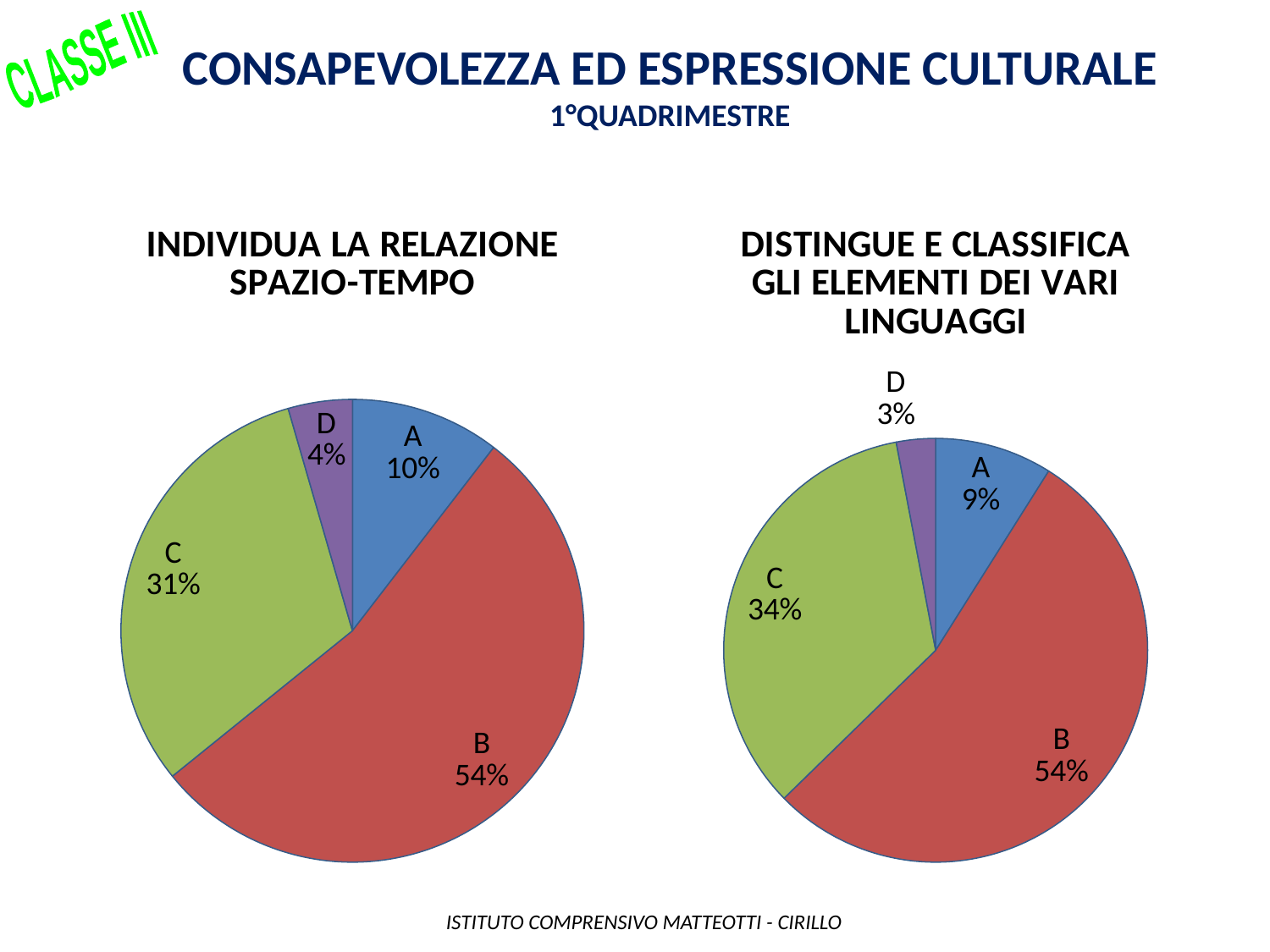

Consapevolezza ed espressione culturale
1°QUADRIMESTRE
CLASSE III

### Chart: INDIVIDUA LA RELAZIONE SPAZIO-TEMPO

| Category |  |
|---|---|
| A | 7.0 |
| B | 36.0 |
| C | 21.0 |
| D | 3.0 |

### Chart: DISTINGUE E CLASSIFICA GLI ELEMENTI DEI VARI LINGUAGGI

| Category |  |
|---|---|
| A | 6.0 |
| B | 36.0 |
| C | 23.0 |
| D | 2.0 |
 ISTITUTO COMPRENSIVO MATTEOTTI - CIRILLO